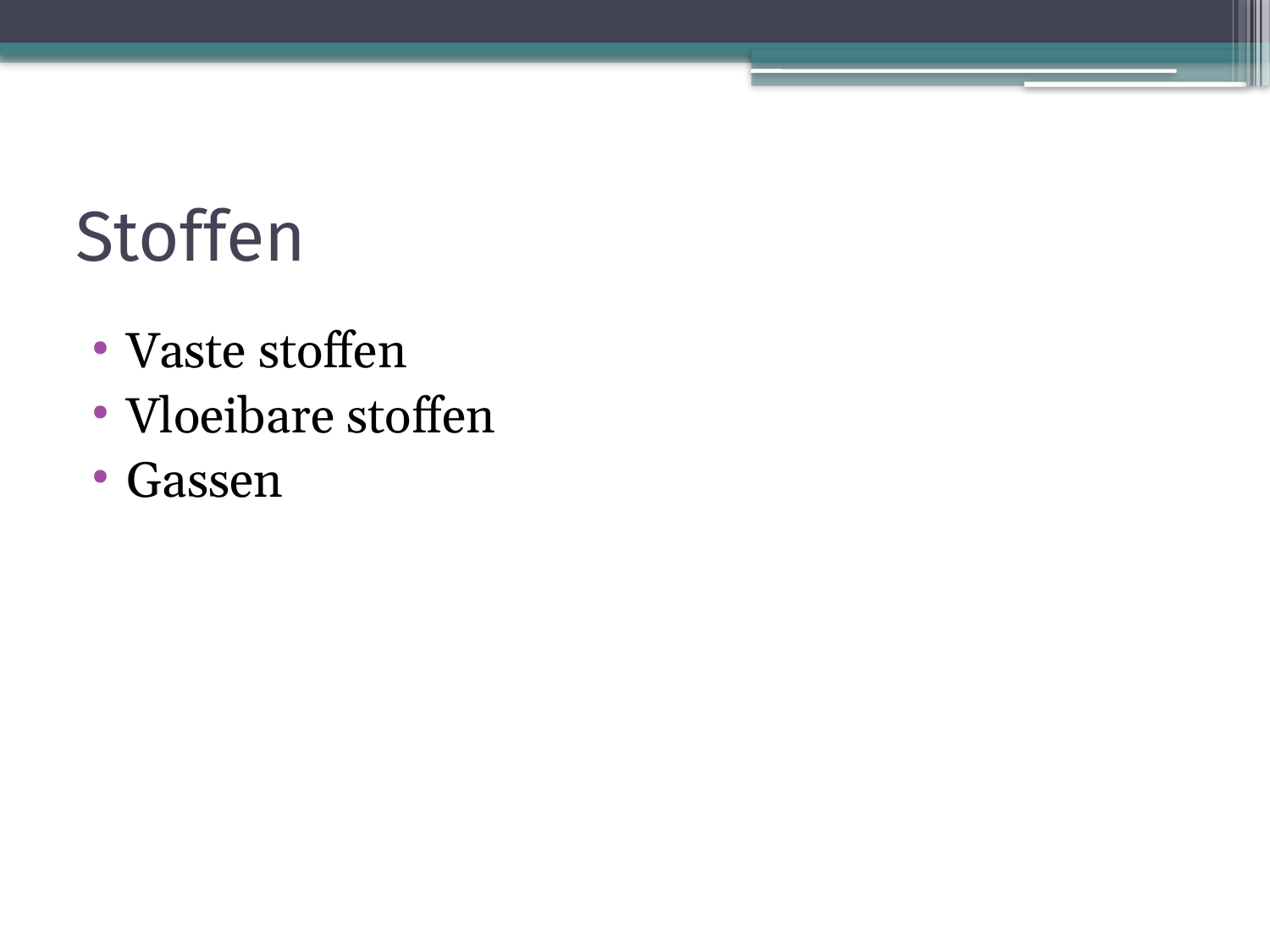

# Stoffen
Vaste stoffen
Vloeibare stoffen
Gassen